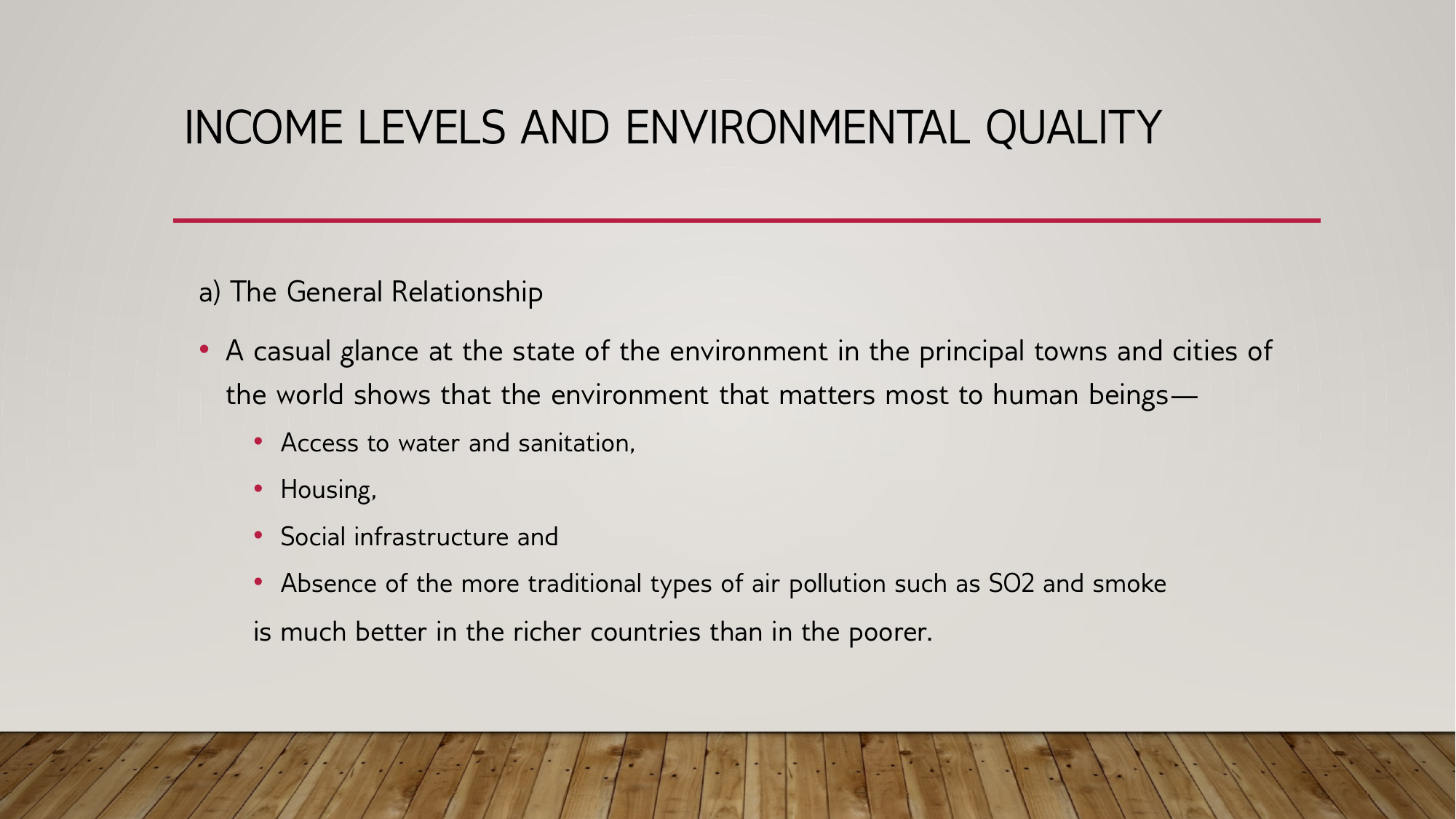

# Income Levels and Environmental Quality
a) The General Relationship
A casual glance at the state of the environment in the principal towns and cities of the world shows that the environment that matters most to human beings—
Access to water and sanitation,
Housing,
Social infrastructure and
Absence of the more traditional types of air pollution such as SO2 and smoke
is much better in the richer countries than in the poorer.